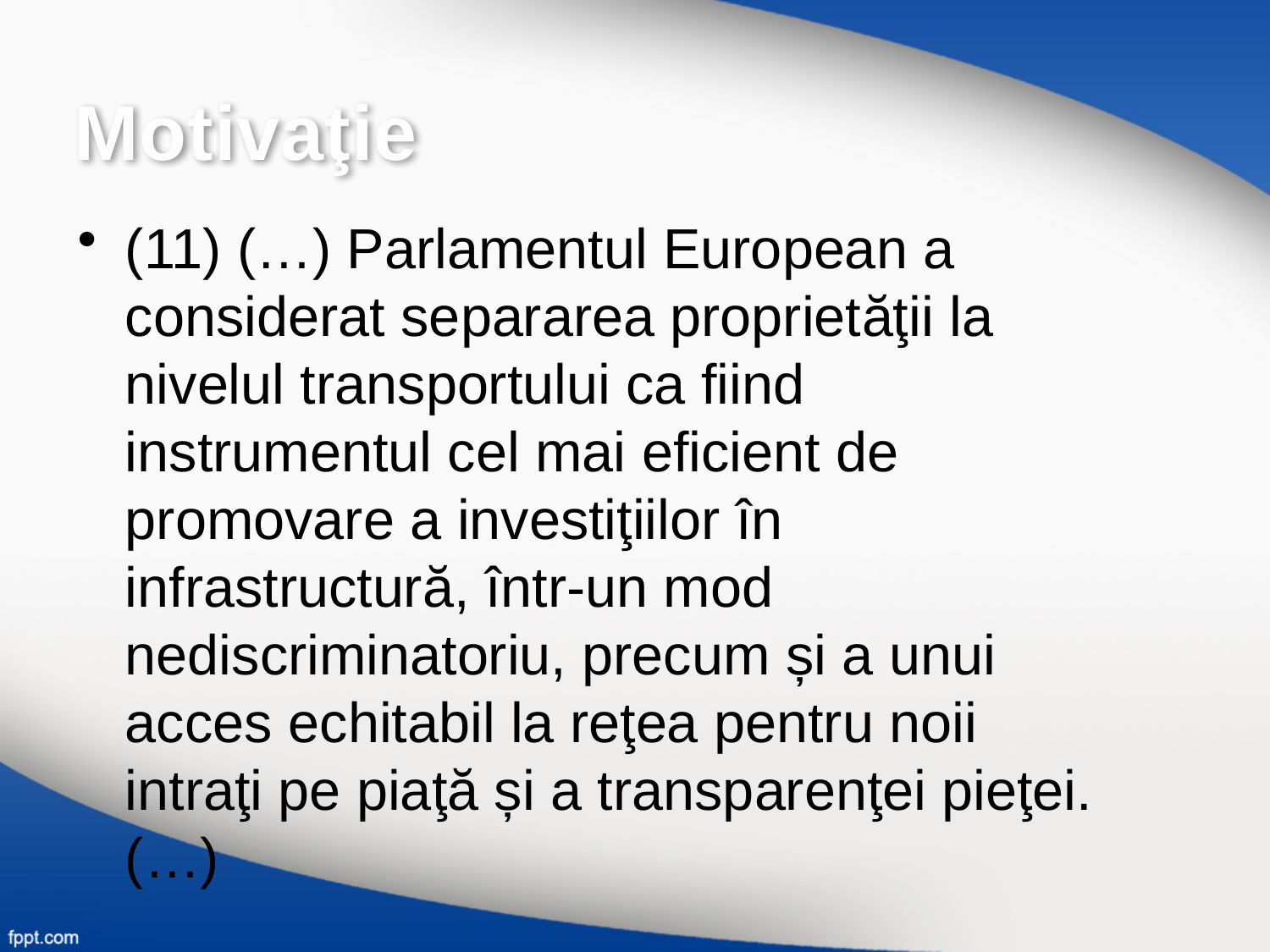

Motivaţie
(11) (…) Parlamentul European a considerat separarea proprietăţii la nivelul transportului ca fiind instrumentul cel mai eficient de promovare a investiţiilor în infrastructură, într-un mod nediscriminatoriu, precum și a unui acces echitabil la reţea pentru noii intraţi pe piaţă și a transparenţei pieţei.(…)